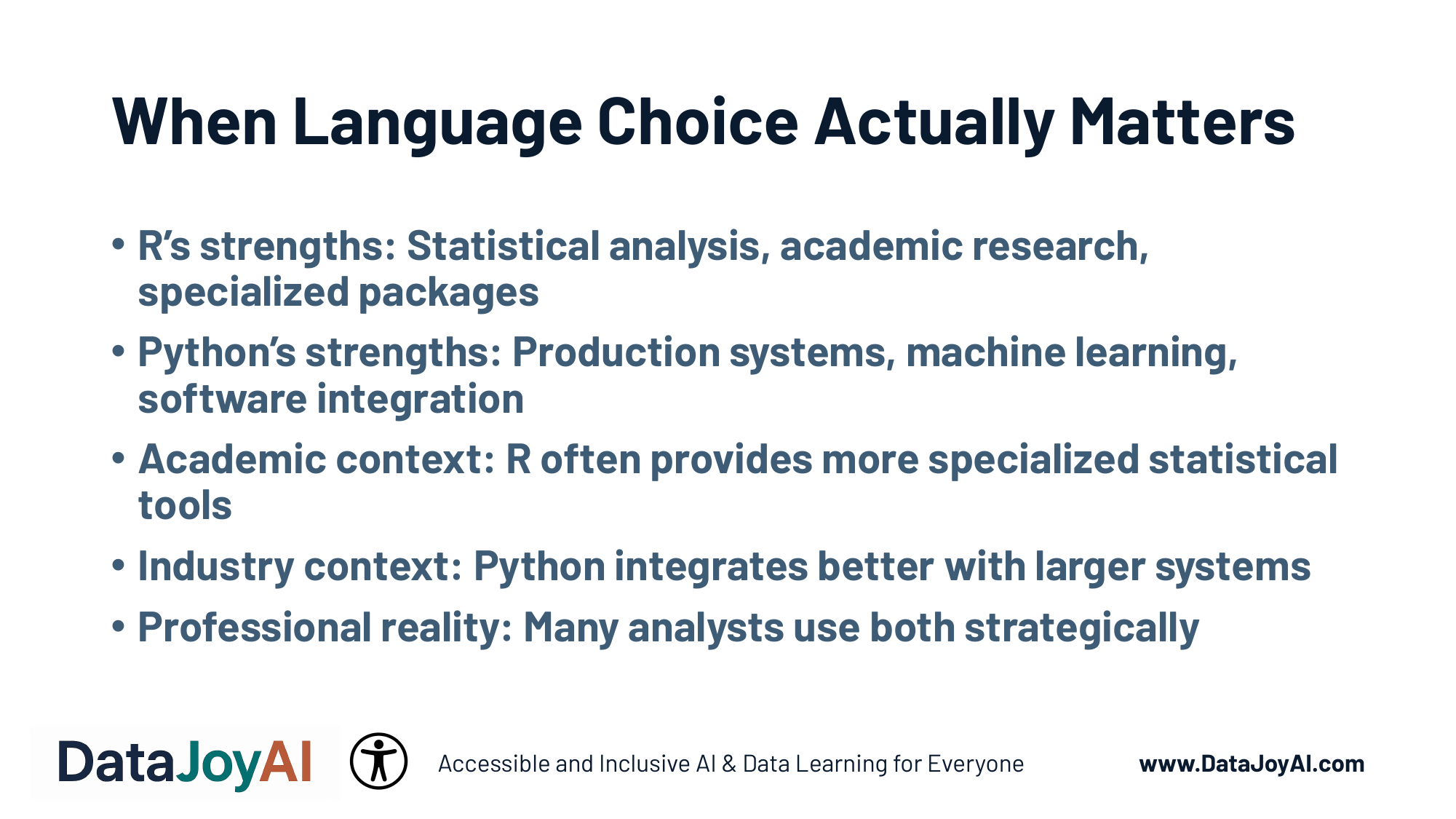

# When Language Choice Actually Matters
R’s strengths: Statistical analysis, academic research, specialized packages
Python’s strengths: Production systems, machine learning, software integration
Academic context: R often provides more specialized statistical tools
Industry context: Python integrates better with larger systems
Professional reality: Many analysts use both strategically